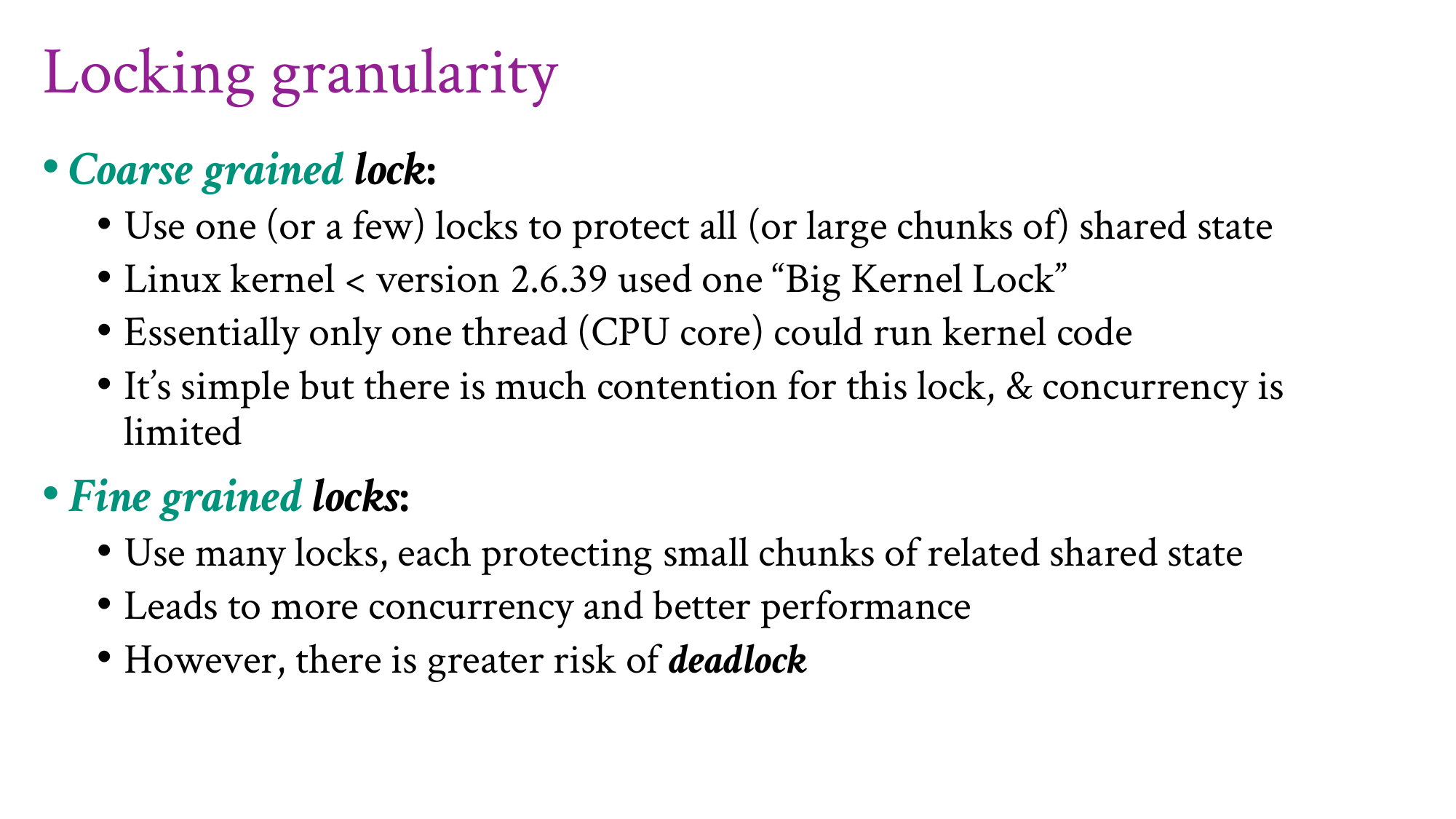

# Locking granularity
Coarse grained lock:
Use one (or a few) locks to protect all (or large chunks of) shared state
Linux kernel < version 2.6.39 used one “Big Kernel Lock”
Essentially only one thread (CPU core) could run kernel code
It’s simple but there is much contention for this lock, & concurrency is limited
Fine grained locks:
Use many locks, each protecting small chunks of related shared state
Leads to more concurrency and better performance
However, there is greater risk of deadlock